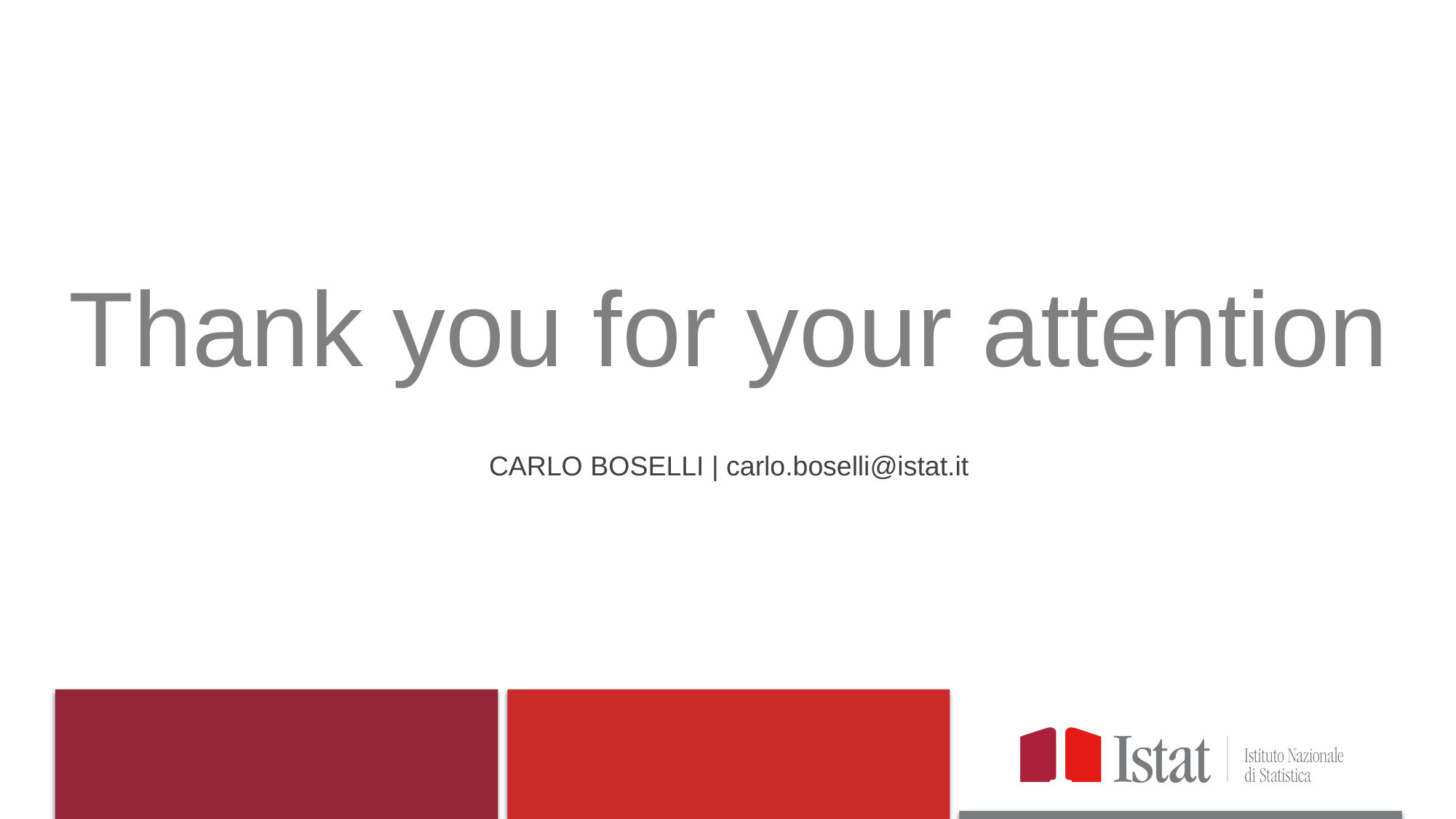

# Thank you for your attention
CARLO BOSELLI | carlo.boselli@istat.it